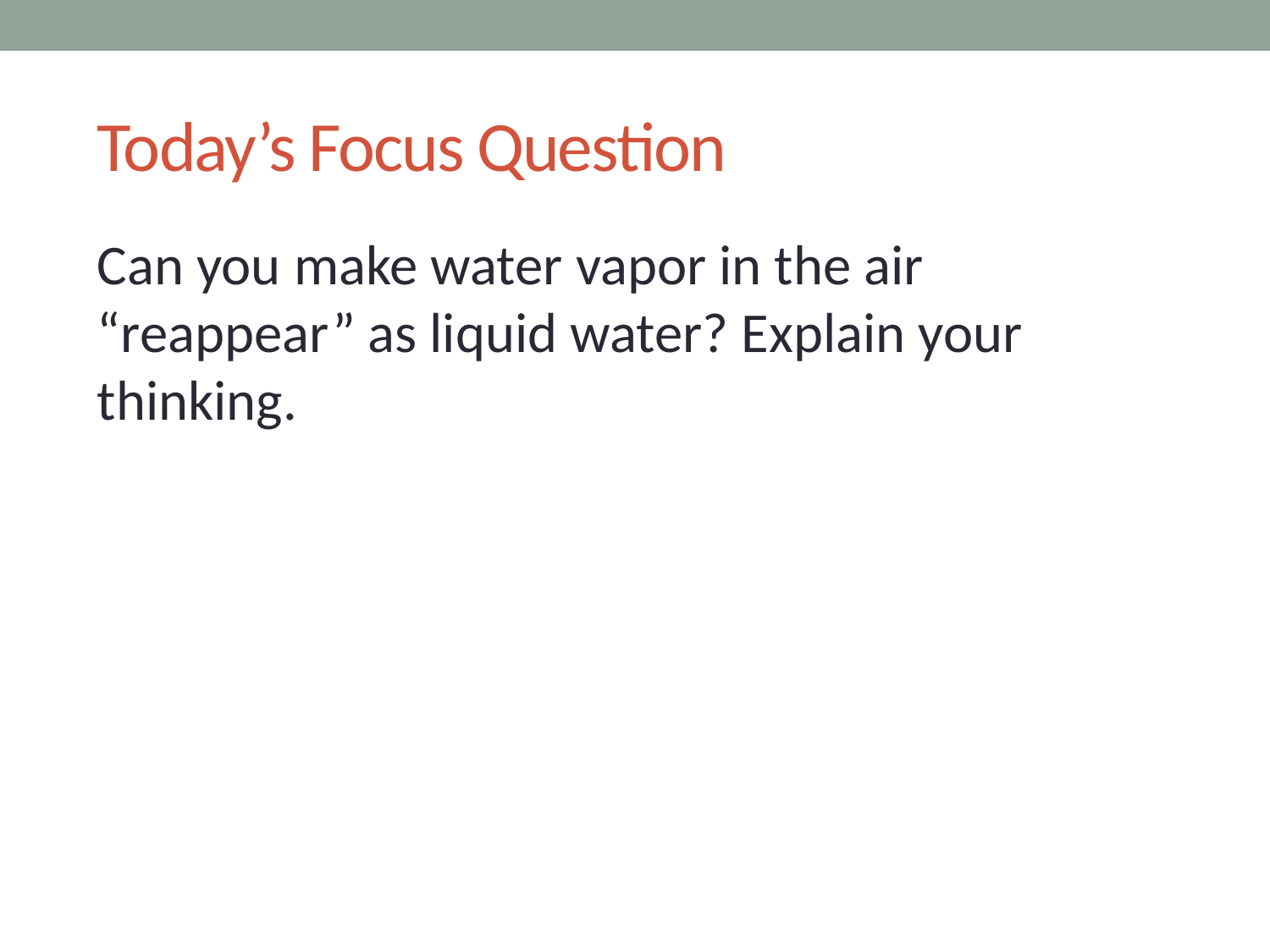

# Today’s Focus Question
Can you make water vapor in the air “reappear” as liquid water? Explain your thinking.